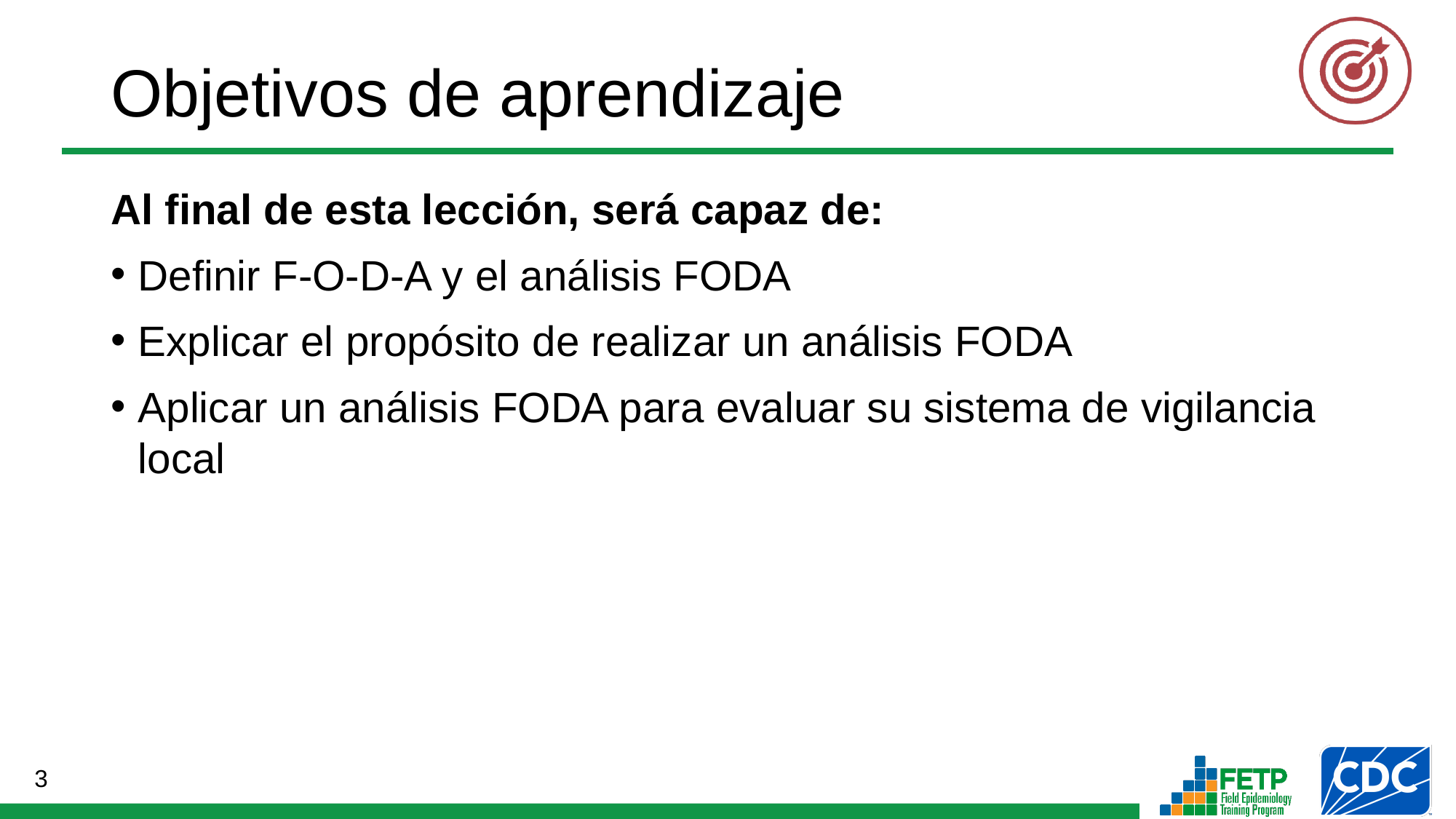

Al final de esta lección, será capaz de:
Definir F-O-D-A y el análisis FODA
Explicar el propósito de realizar un análisis FODA
Aplicar un análisis FODA para evaluar su sistema de vigilancia local